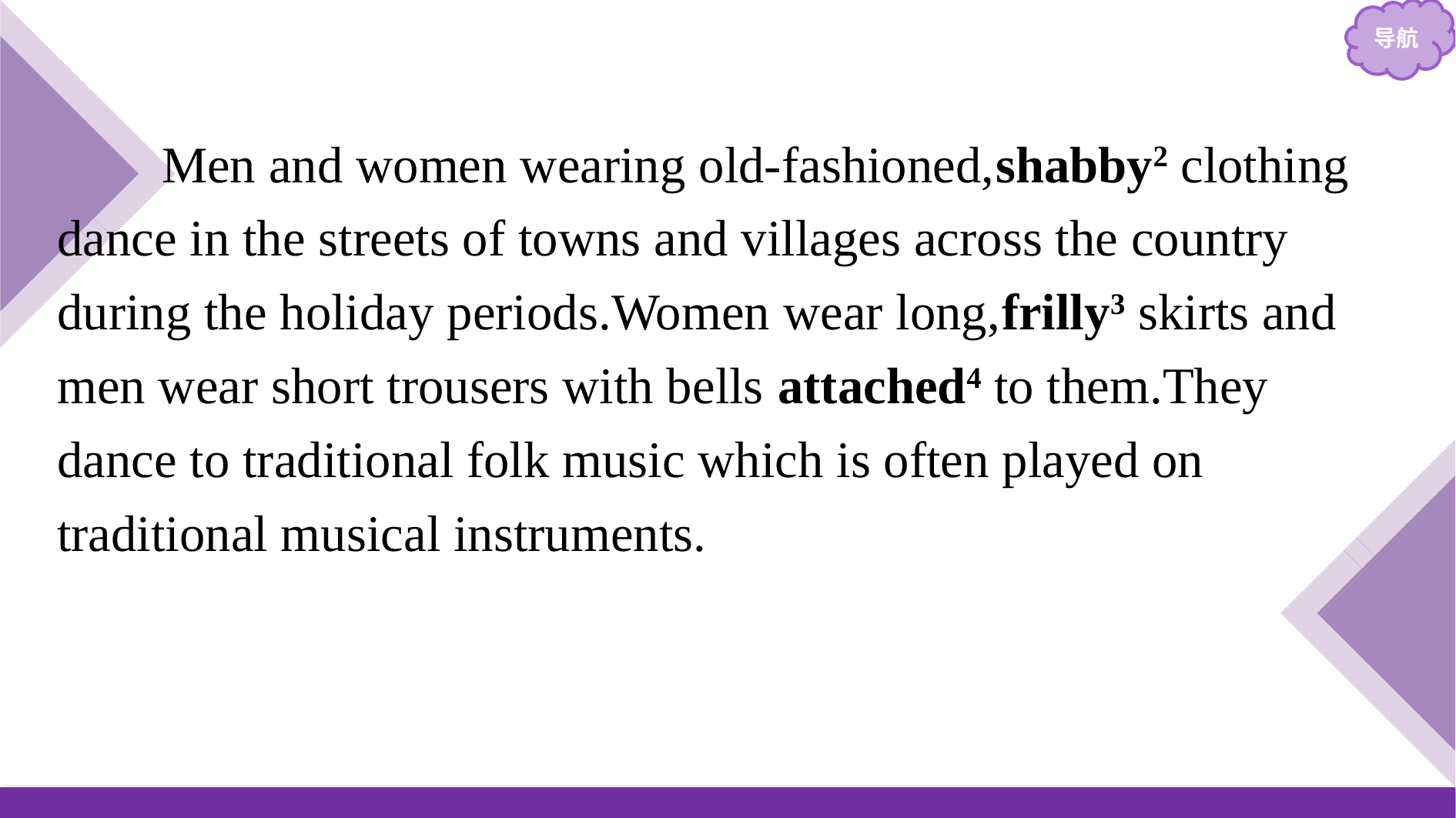

Men and women wearing old-fashioned,shabby2 clothing dance in the streets of towns and villages across the country during the holiday periods.Women wear long,frilly3 skirts and men wear short trousers with bells attached4 to them.They dance to traditional folk music which is often played on traditional musical instruments.